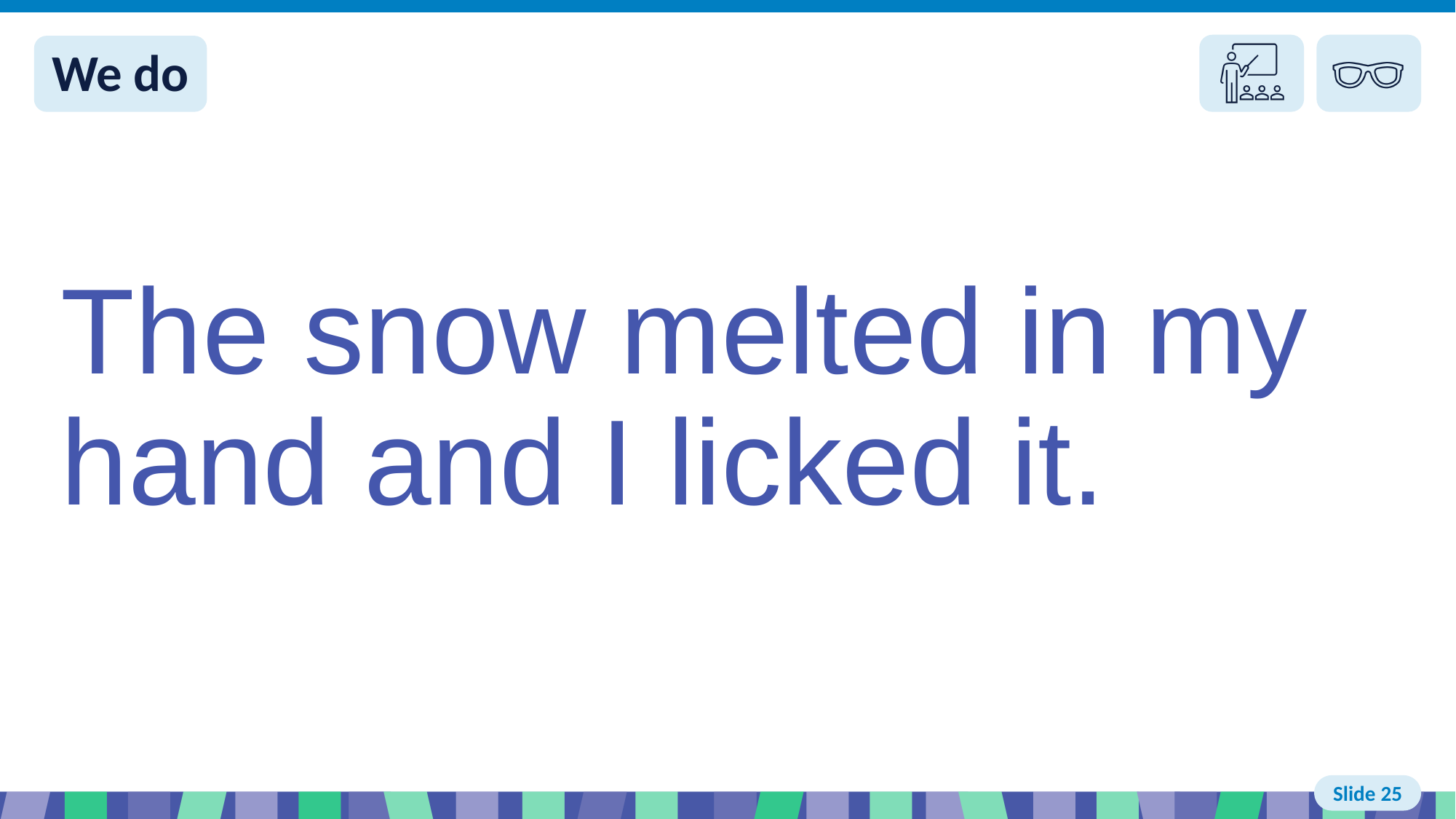

Slide 25 We do
The snow melted in my hand and I licked it.